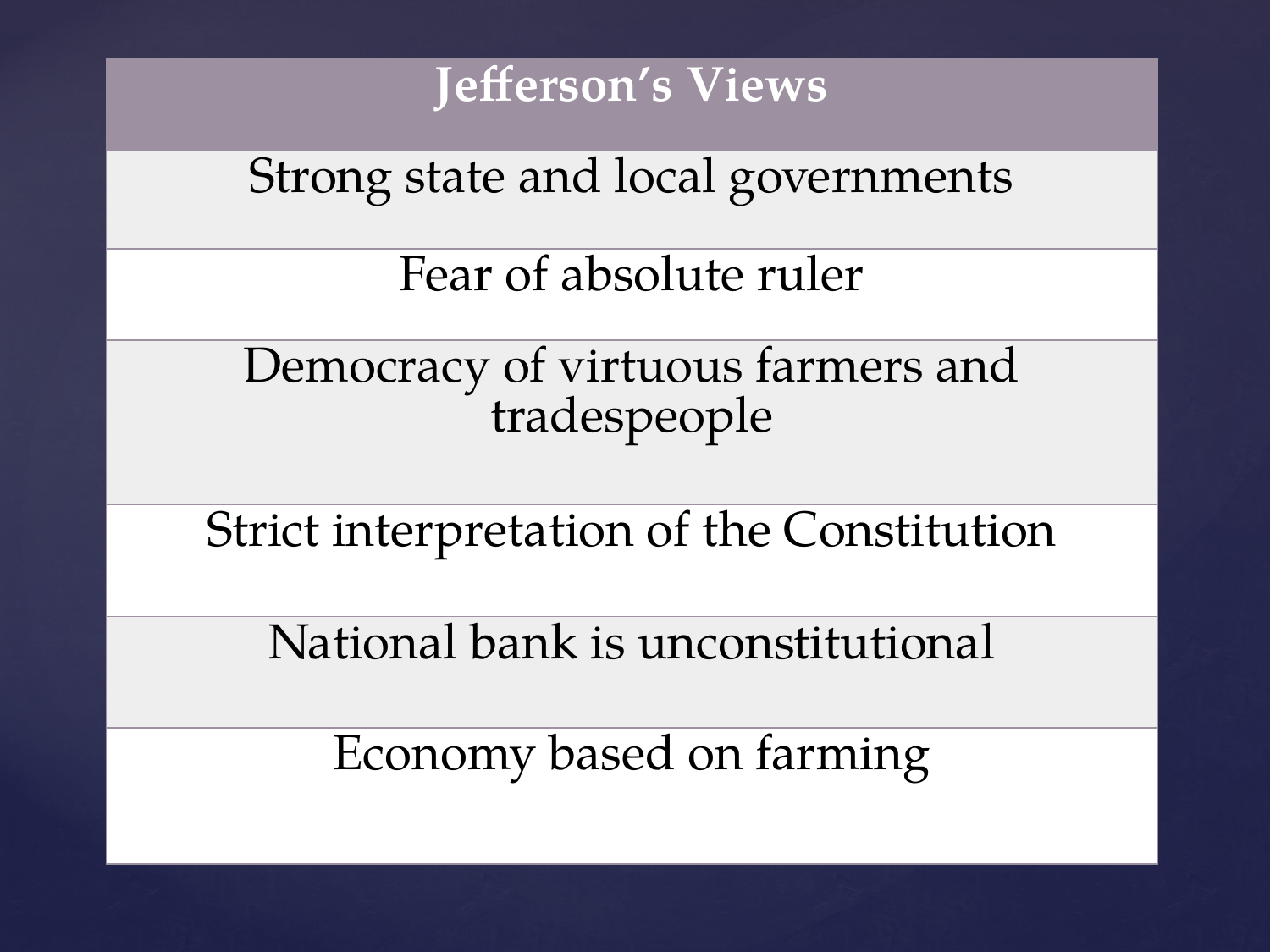

| Jefferson’s Views |
| --- |
| Strong state and local governments |
| Fear of absolute ruler |
| Democracy of virtuous farmers and tradespeople |
| Strict interpretation of the Constitution |
| National bank is unconstitutional |
| Economy based on farming |